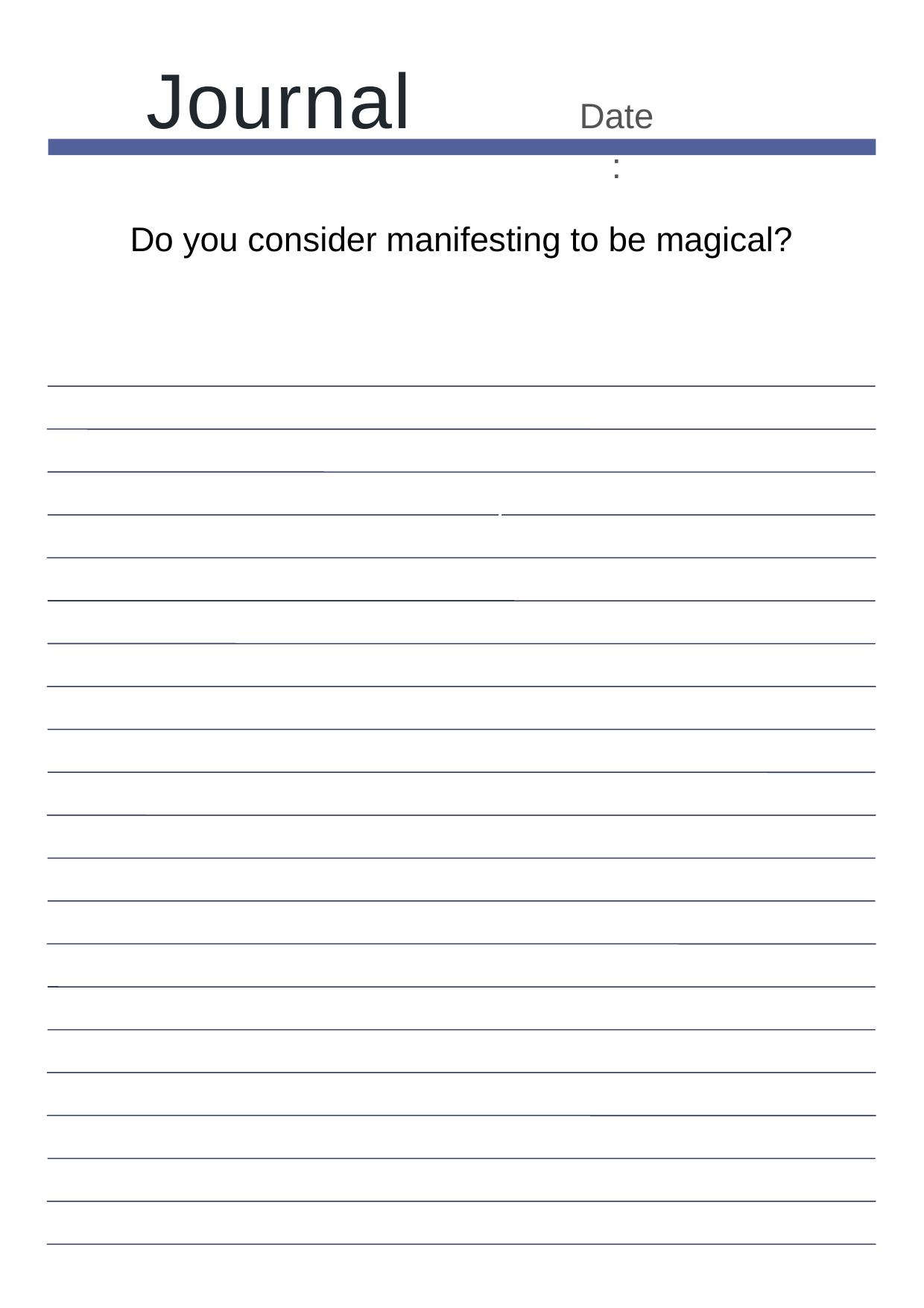

Journal
Date:

Do you consider manifesting to be magical?

Journal Prompt Here